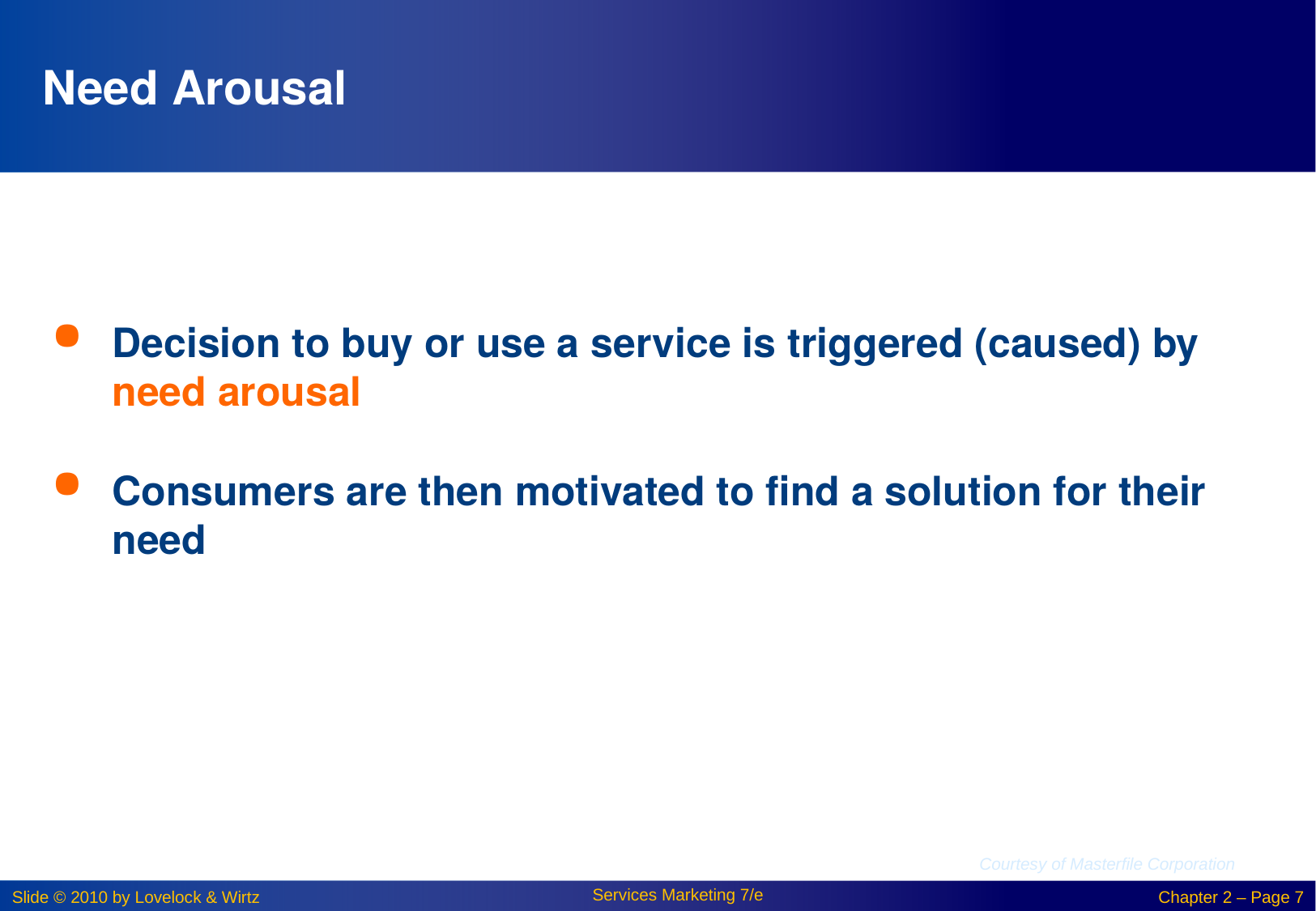

# Need Arousal

Decision to buy or use a service is triggered (caused) by need arousal
Consumers are then motivated to find a solution for their need
Courtesy of Masterfile Corporation